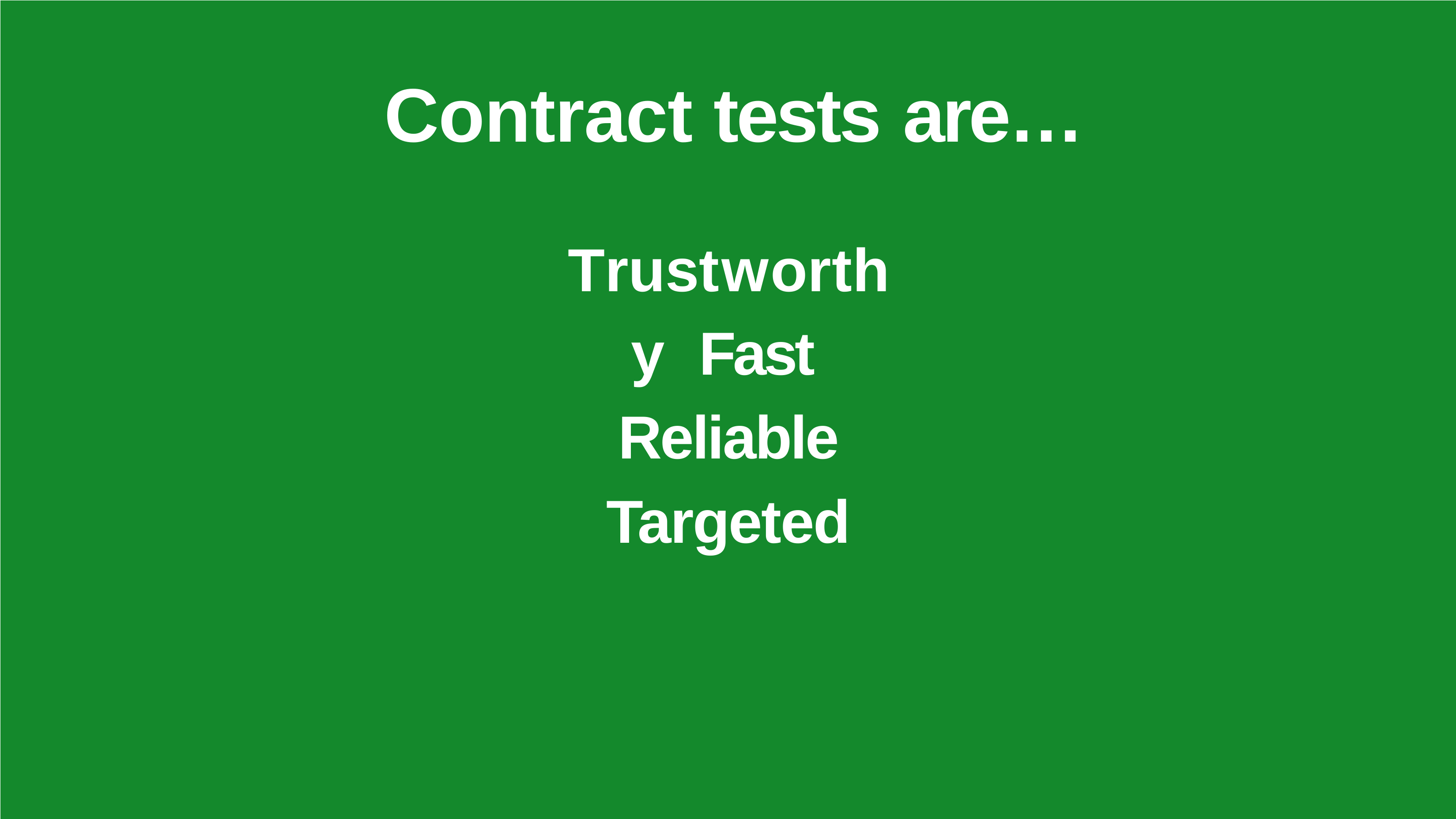

# Contract tests are…
Trustworthy  Fast  Reliable
Targeted